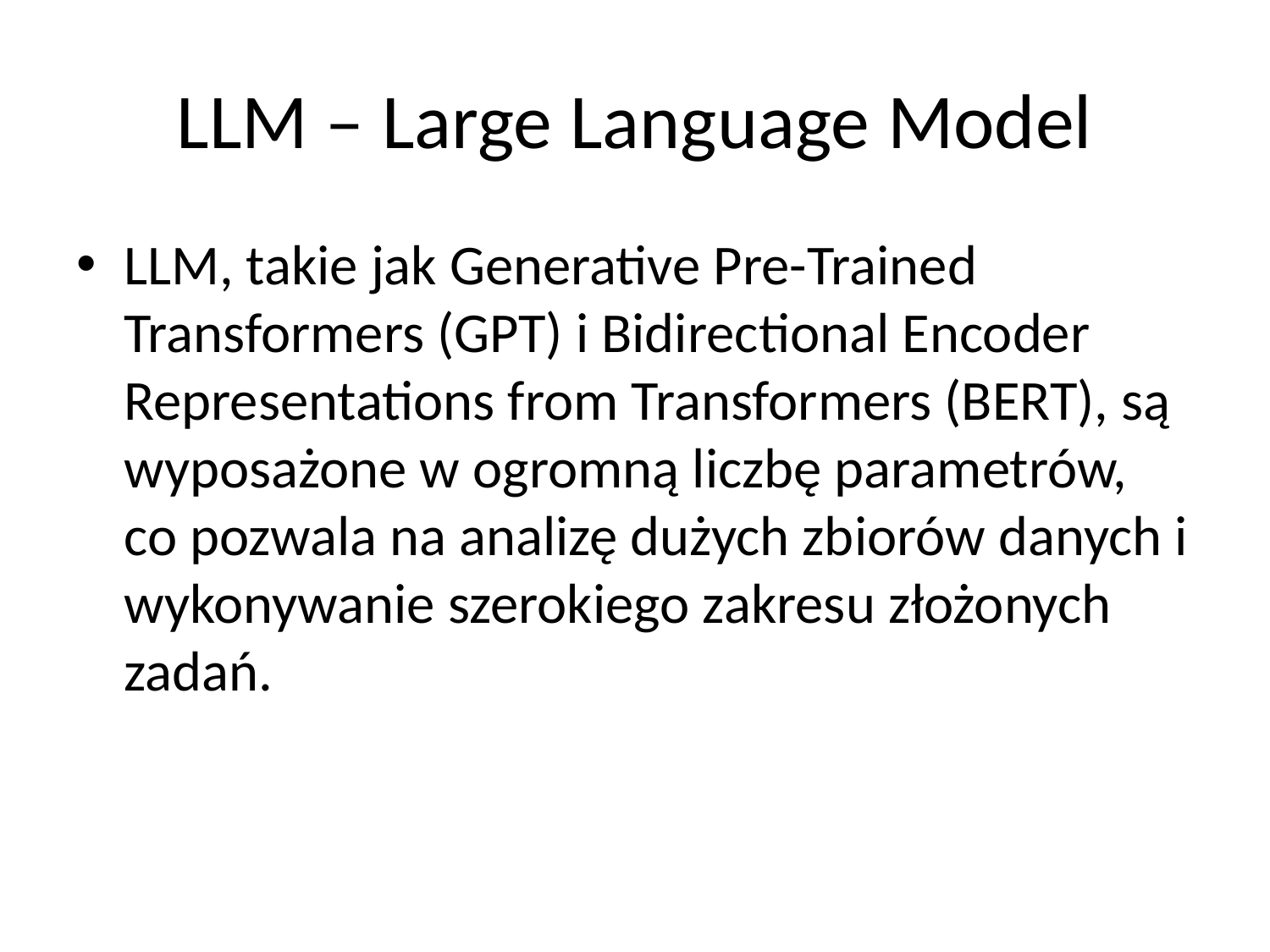

# LLM – Large Language Model
LLM, takie jak Generative Pre-Trained Transformers (GPT) i Bidirectional Encoder Representations from Transformers (BERT), są wyposażone w ogromną liczbę parametrów, co pozwala na analizę dużych zbiorów danych i wykonywanie szerokiego zakresu złożonych zadań.